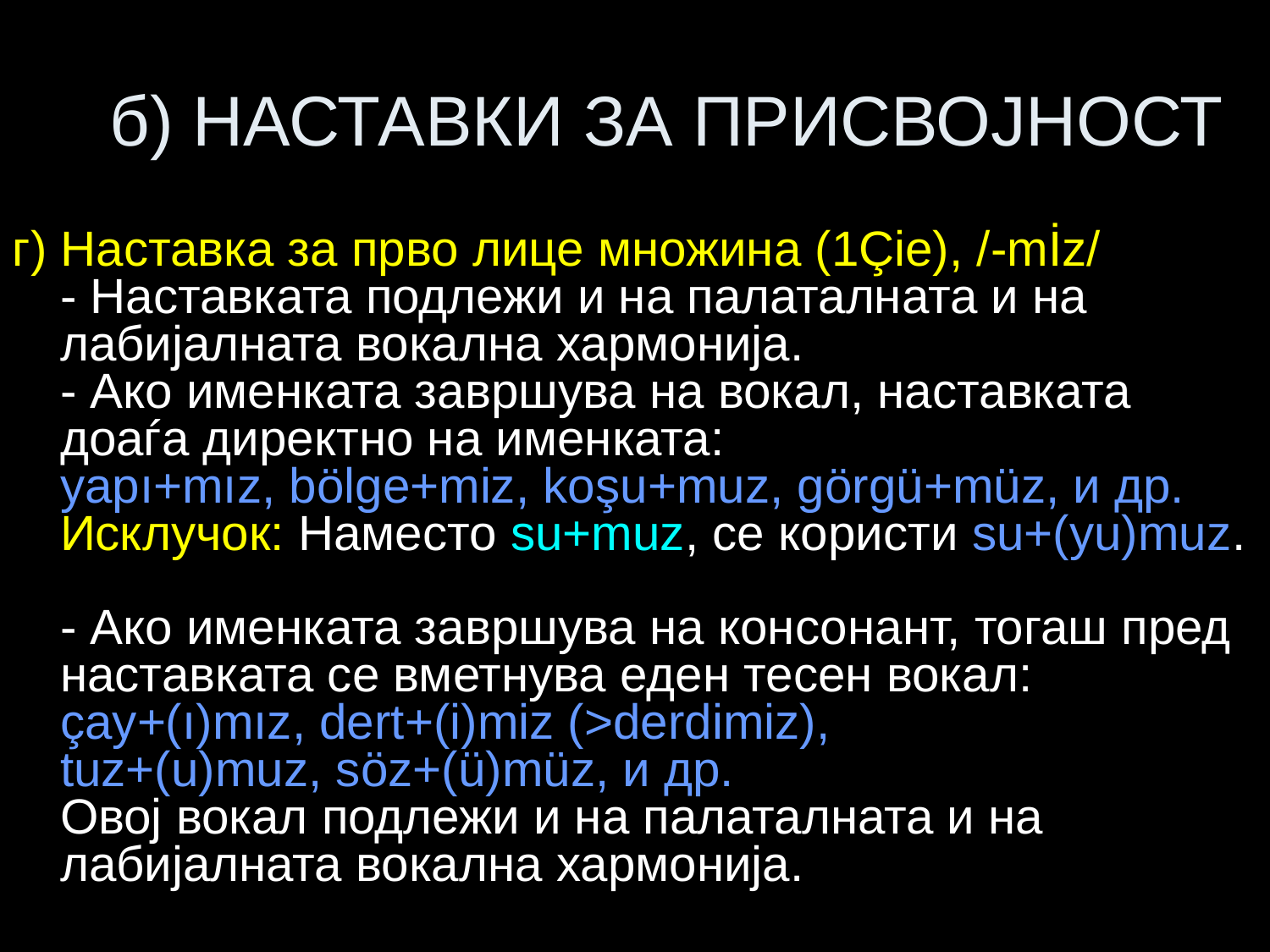

# б) НАСТАВКИ ЗА ПРИСВОЈНОСТ
г) Наставка за прво лице множина (1Çie), /-mİz/
- Наставката подлежи и на палаталната и на лабијалната вокална хармонија.
- Ако именката завршува на вокал, наставката доаѓа директно на именката:
yapı+mız, bölge+miz, koşu+muz, görgü+müz, и др.
Исклучок: Наместо su+muz, се користи su+(yu)muz.
- Ако именката завршува на консонант, тогаш пред наставката се вметнува еден тесен вокал:
çay+(ı)mız, dert+(i)miz (>derdimiz),
tuz+(u)muz, söz+(ü)müz, и др.
Овој вокал подлежи и на палаталната и на лабијалната вокална хармонија.